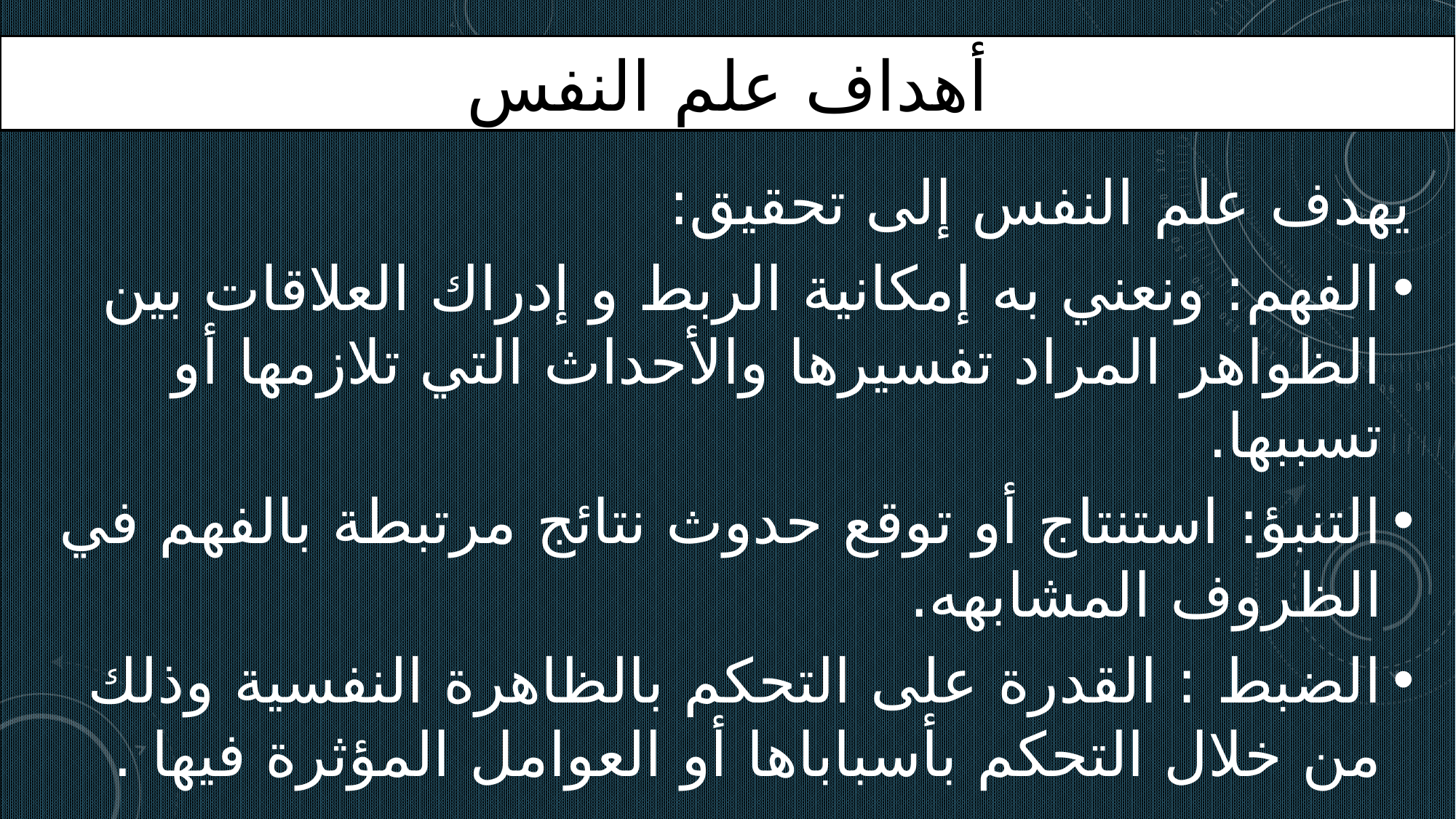

# أهداف علم النفس
يهدف علم النفس إلى تحقيق:
الفهم: ونعني به إمكانية الربط و إدراك العلاقات بين الظواهر المراد تفسيرها والأحداث التي تلازمها أو تسببها.
التنبؤ: استنتاج أو توقع حدوث نتائج مرتبطة بالفهم في الظروف المشابهه.
الضبط : القدرة على التحكم بالظاهرة النفسية وذلك من خلال التحكم بأسباباها أو العوامل المؤثرة فيها .